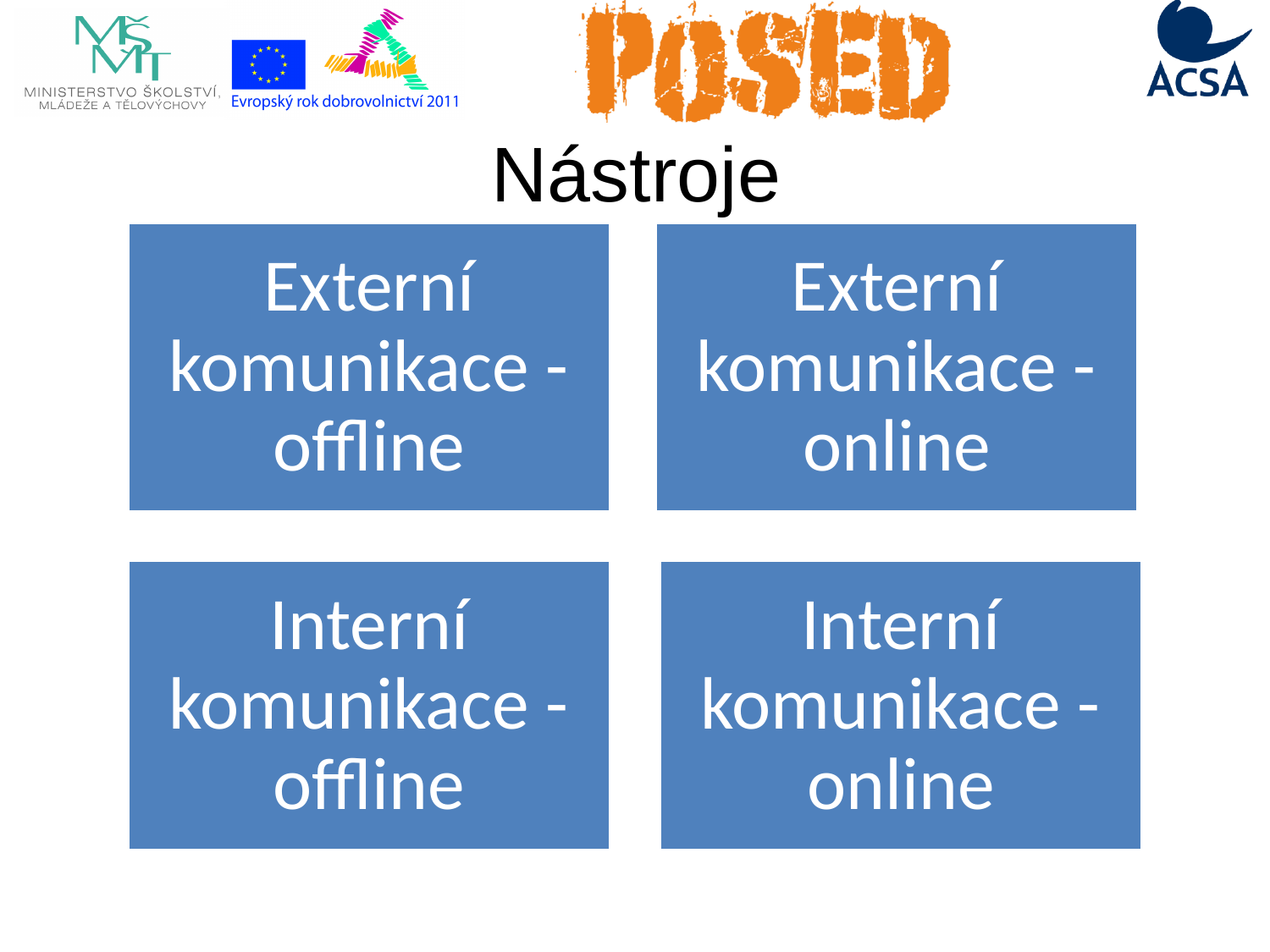

# Nástroje
Externí komunikace - offline
Externí komunikace - online
Interní komunikace - offline
Interní komunikace - online